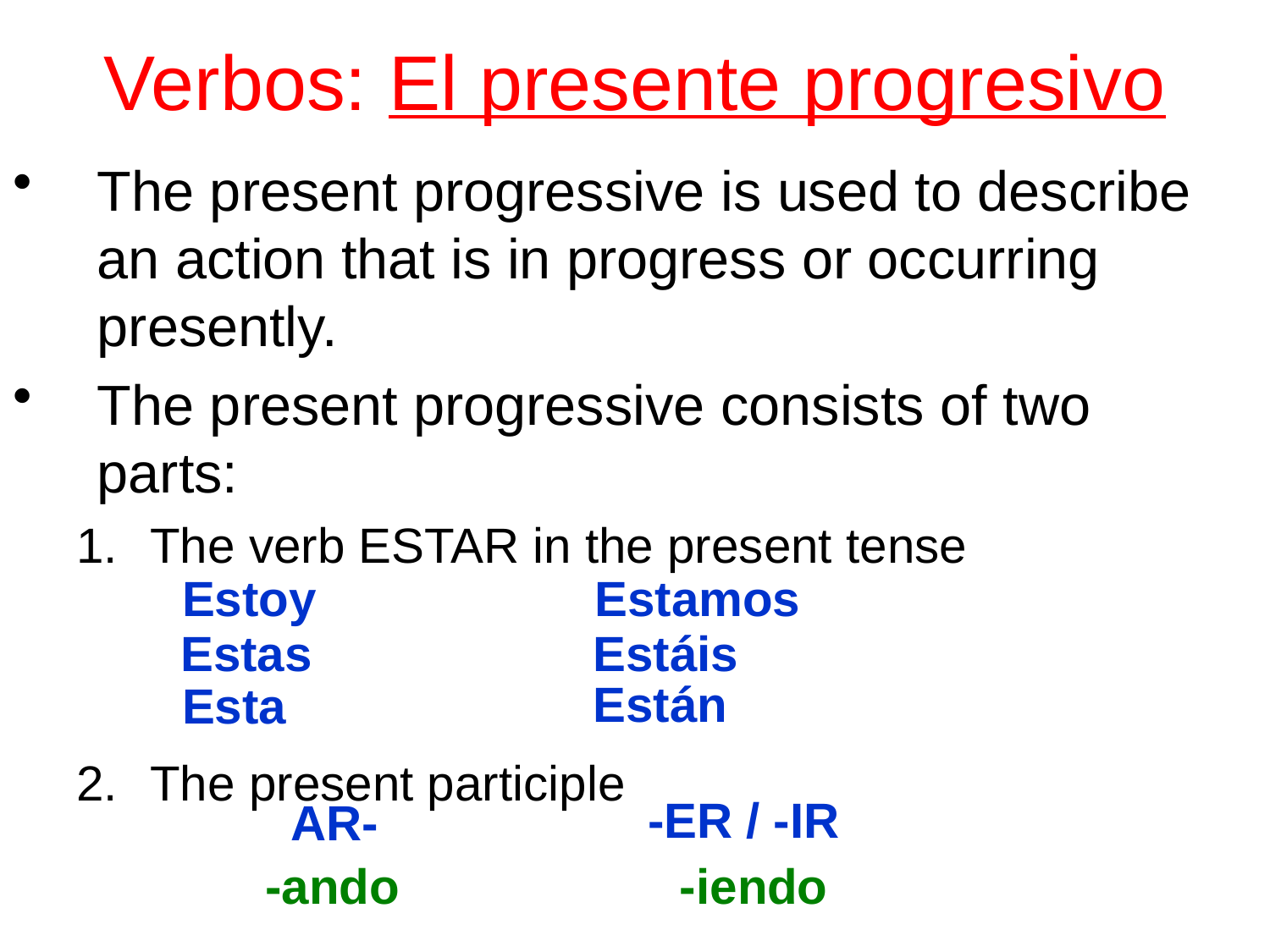

# Verbos: El presente progresivo
The present progressive is used to describe an action that is in progress or occurring presently.
The present progressive consists of two parts:
The verb ESTAR in the present tense

The present participle
Estoy
Estamos
Estas
Estáis
Están
Esta
-ER / -IR
AR-
-ando
-iendo